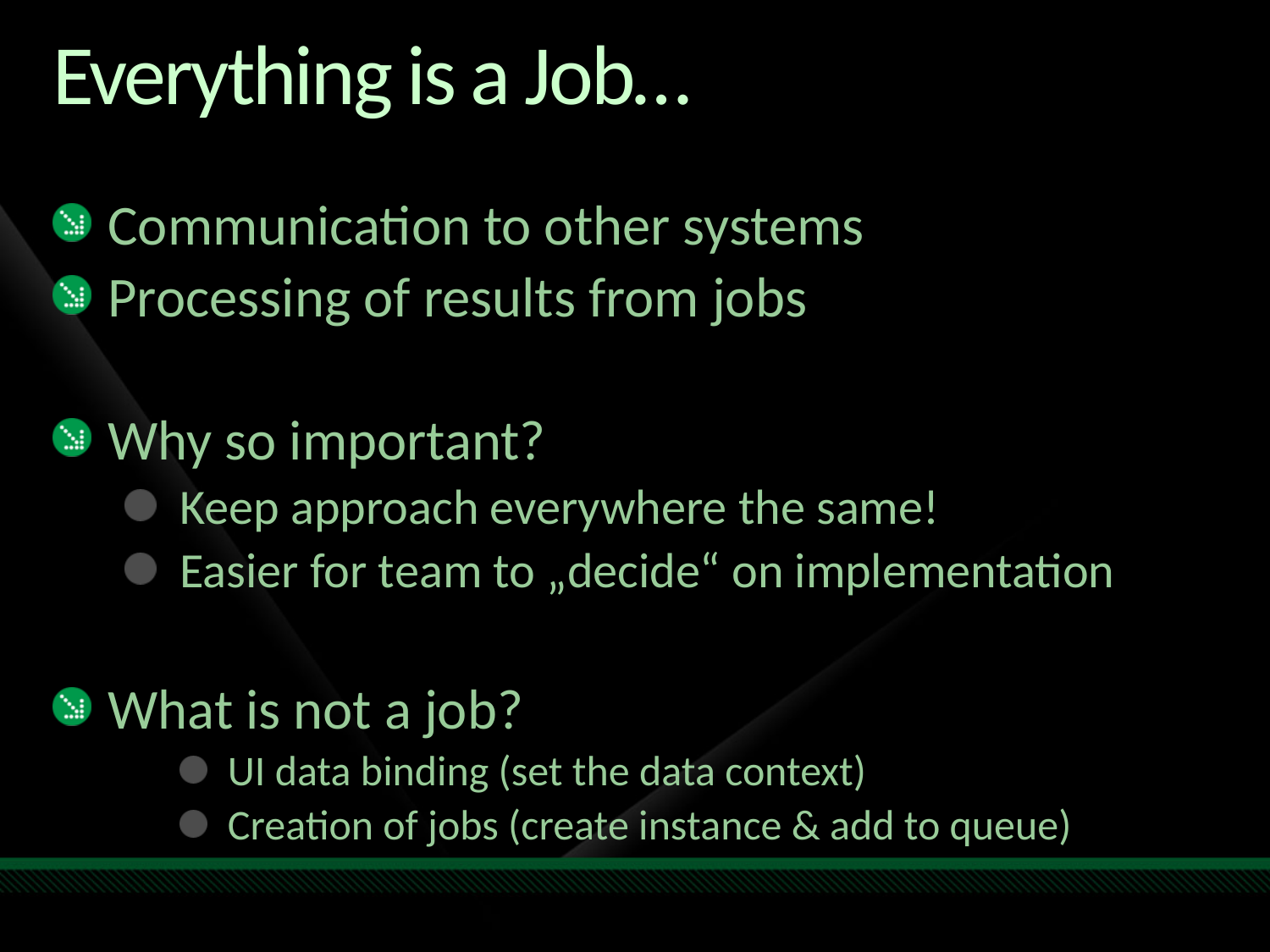

# Everything is a Job…
Communication to other systems
Processing of results from jobs

Why so important?
Keep approach everywhere the same!
Easier for team to „decide“ on implementation

What is not a job?
UI data binding (set the data context)
Creation of jobs (create instance & add to queue)